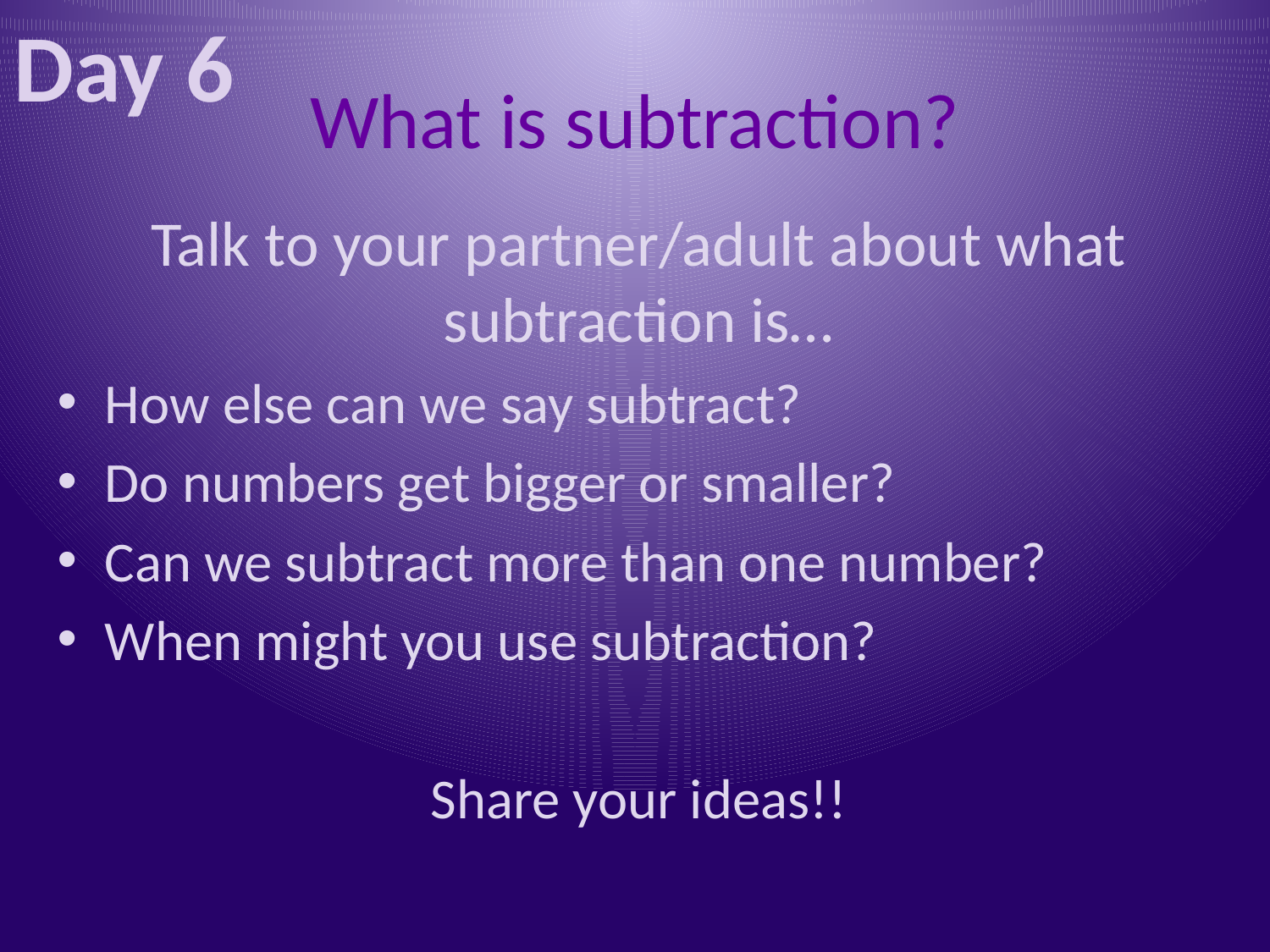

Day 6
# What is subtraction?
Talk to your partner/adult about what subtraction is…
How else can we say subtract?
Do numbers get bigger or smaller?
Can we subtract more than one number?
When might you use subtraction?

Share your ideas!!